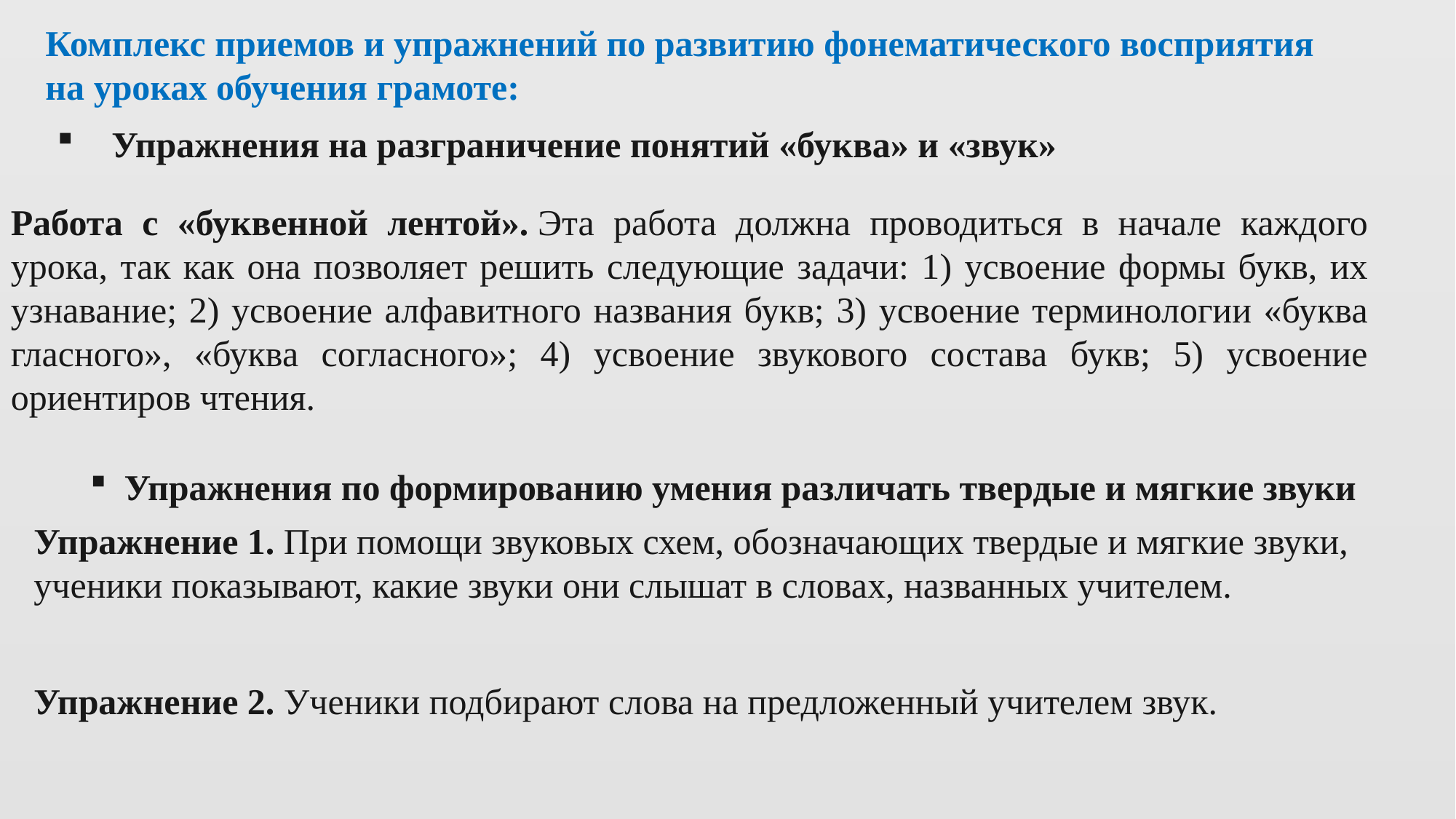

Комплекс приемов и упражнений по развитию фонематического восприятия на уроках обучения грамоте:
Упражнения на разграничение понятий «буква» и «звук»
Работа с «буквенной лентой». Эта работа должна проводиться в начале каждого урока, так как она позволяет решить следующие задачи: 1) усвоение формы букв, их узнавание; 2) усвоение алфавитного названия букв; 3) усвоение терминологии «буква гласного», «буква согласного»; 4) усвоение звукового состава букв; 5) усвоение ориентиров чтения.

Упражнения по формированию умения различать твердые и мягкие звуки
Упражнение 1. При помощи звуковых схем, обозначающих твердые и мягкие звуки, ученики показывают, какие звуки они слышат в словах, названных учителем.
Упражнение 2. Ученики подбирают слова на предложенный учителем звук.